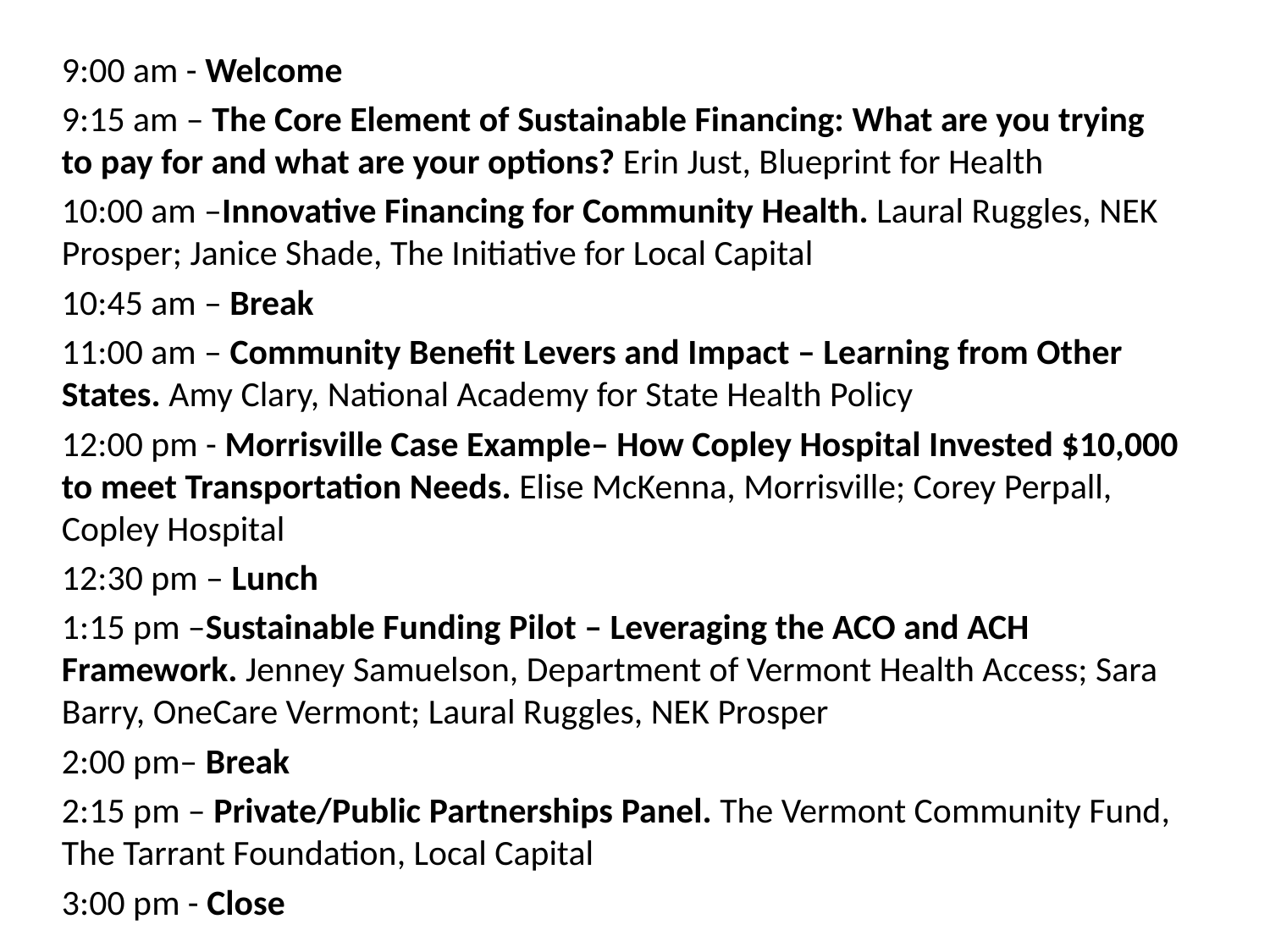

9:00 am - Welcome
9:15 am – The Core Element of Sustainable Financing: What are you trying to pay for and what are your options? Erin Just, Blueprint for Health
10:00 am –Innovative Financing for Community Health. Laural Ruggles, NEK Prosper; Janice Shade, The Initiative for Local Capital
10:45 am – Break
11:00 am – Community Benefit Levers and Impact – Learning from Other States. Amy Clary, National Academy for State Health Policy
12:00 pm - Morrisville Case Example– How Copley Hospital Invested $10,000 to meet Transportation Needs. Elise McKenna, Morrisville; Corey Perpall, Copley Hospital
12:30 pm – Lunch
1:15 pm –Sustainable Funding Pilot – Leveraging the ACO and ACH Framework. Jenney Samuelson, Department of Vermont Health Access; Sara Barry, OneCare Vermont; Laural Ruggles, NEK Prosper
2:00 pm– Break
2:15 pm – Private/Public Partnerships Panel. The Vermont Community Fund, The Tarrant Foundation, Local Capital
3:00 pm - Close